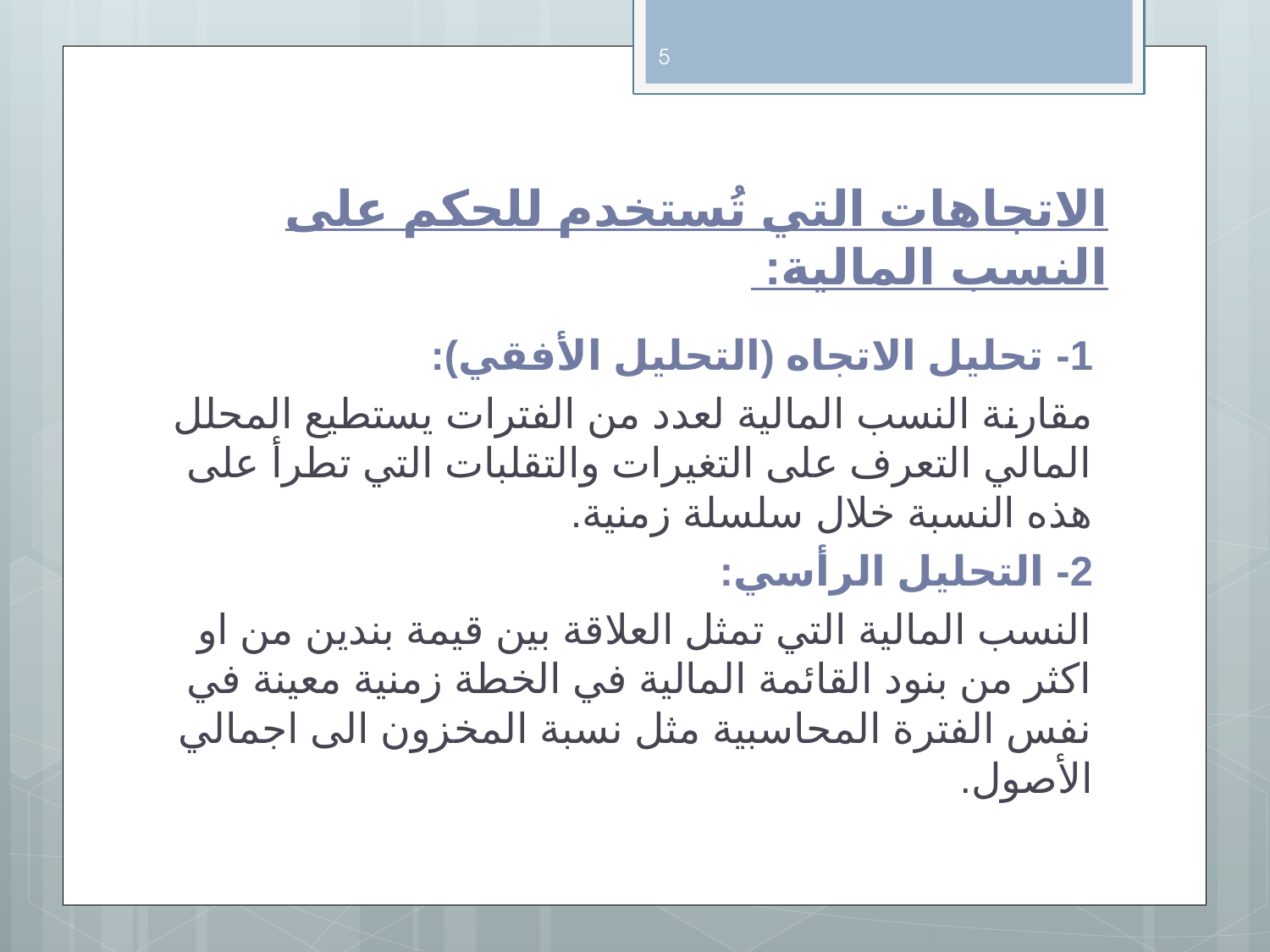

5
# الاتجاهات التي تُستخدم للحكم على النسب المالية:
1- تحليل الاتجاه (التحليل الأفقي):
مقارنة النسب المالية لعدد من الفترات يستطيع المحلل المالي التعرف على التغيرات والتقلبات التي تطرأ على هذه النسبة خلال سلسلة زمنية.
2- التحليل الرأسي:
النسب المالية التي تمثل العلاقة بين قيمة بندين من او اكثر من بنود القائمة المالية في الخطة زمنية معينة في نفس الفترة المحاسبية مثل نسبة المخزون الى اجمالي الأصول.